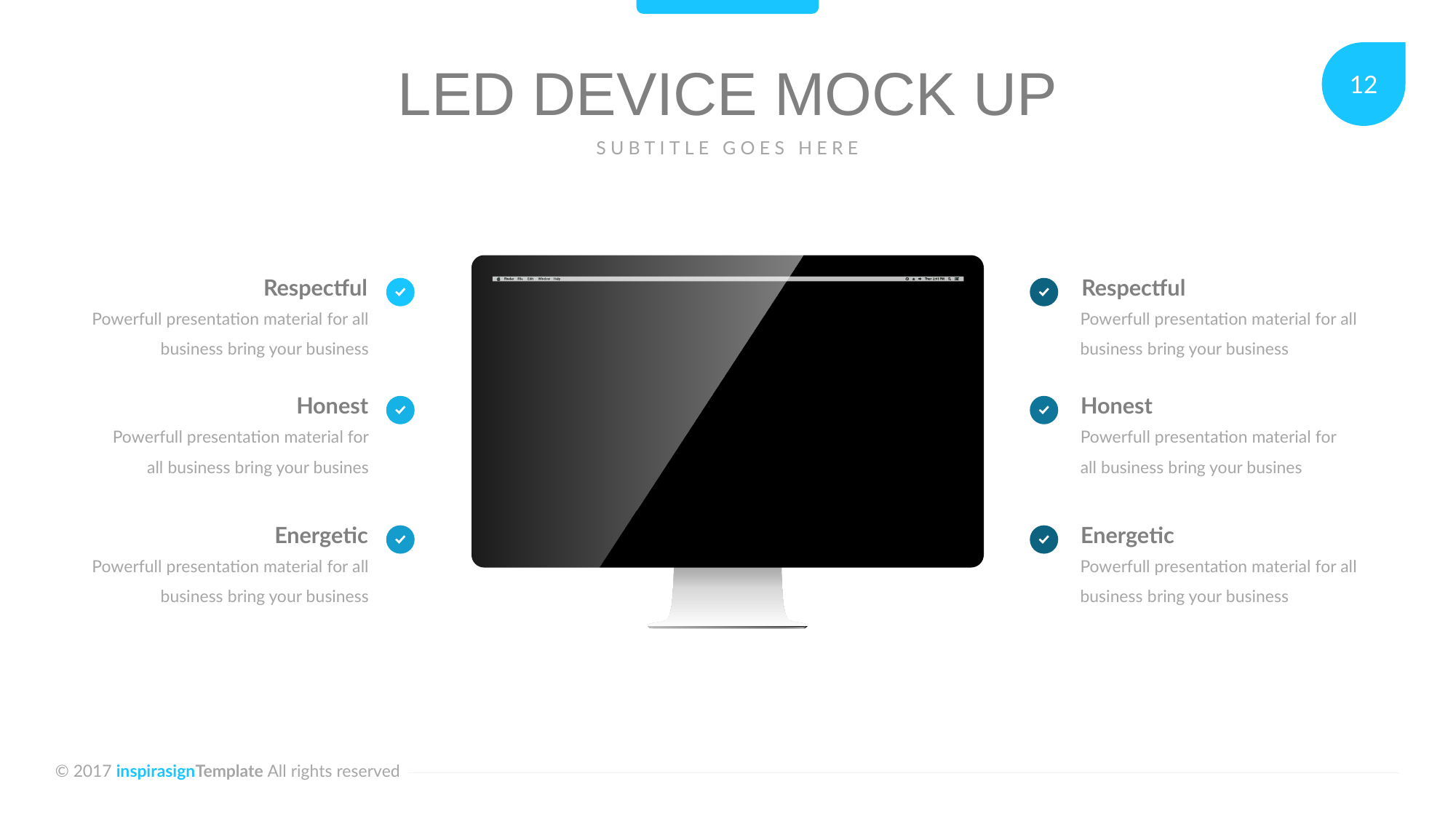

LED DEVICE MOCK UP
SUBTITLE GOES HERE

Respectful
Respectful

Powerfull presentation material for all business bring your business
Powerfull presentation material for all business bring your business
Honest
Honest

Powerfull presentation material for all business bring your busines
Powerfull presentation material for all business bring your busines
Energetic
Energetic

Powerfull presentation material for all business bring your business
Powerfull presentation material for all business bring your business